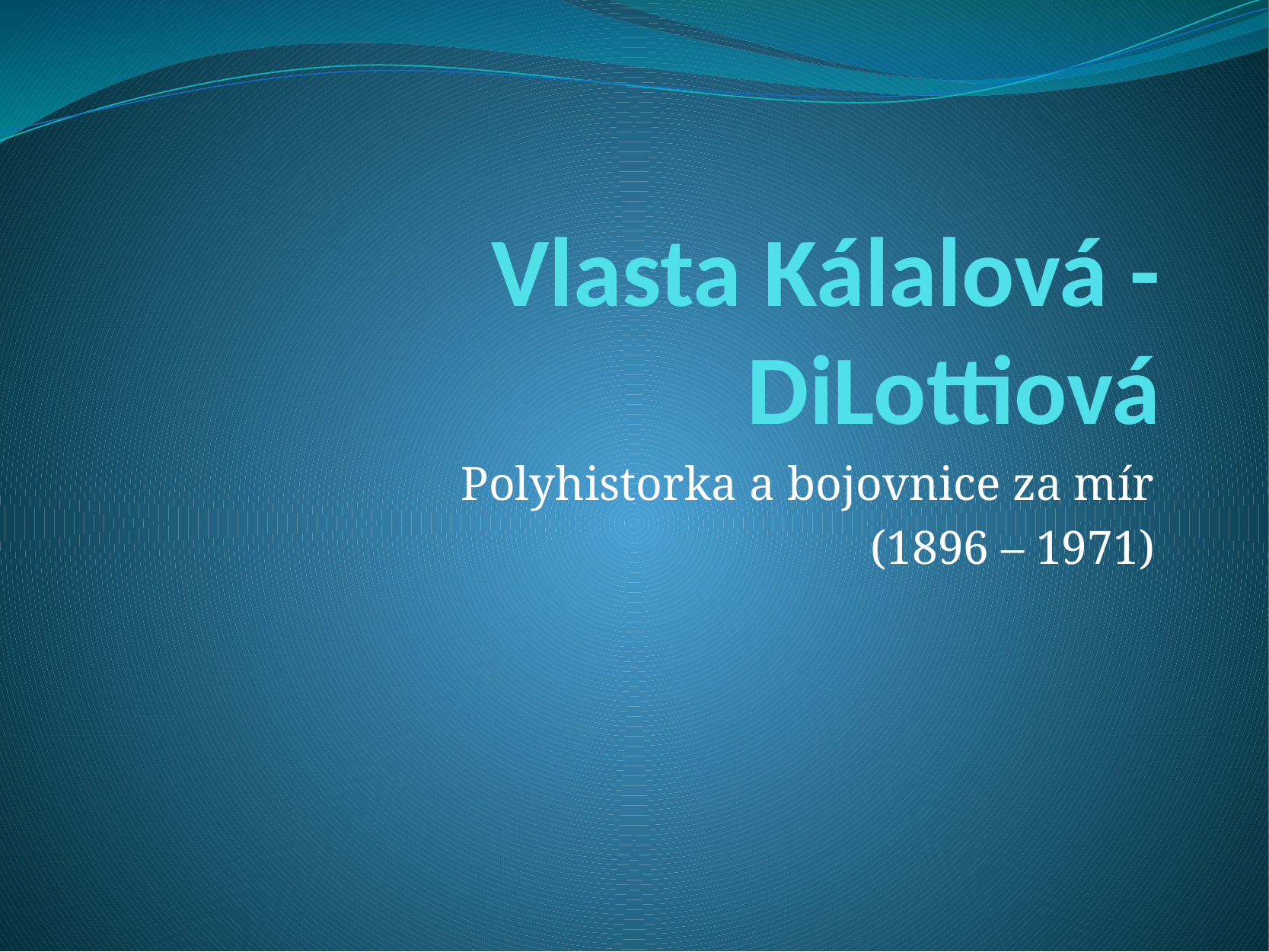

# Vlasta Kálalová - DiLottiová
Polyhistorka a bojovnice za mír
(1896 – 1971)